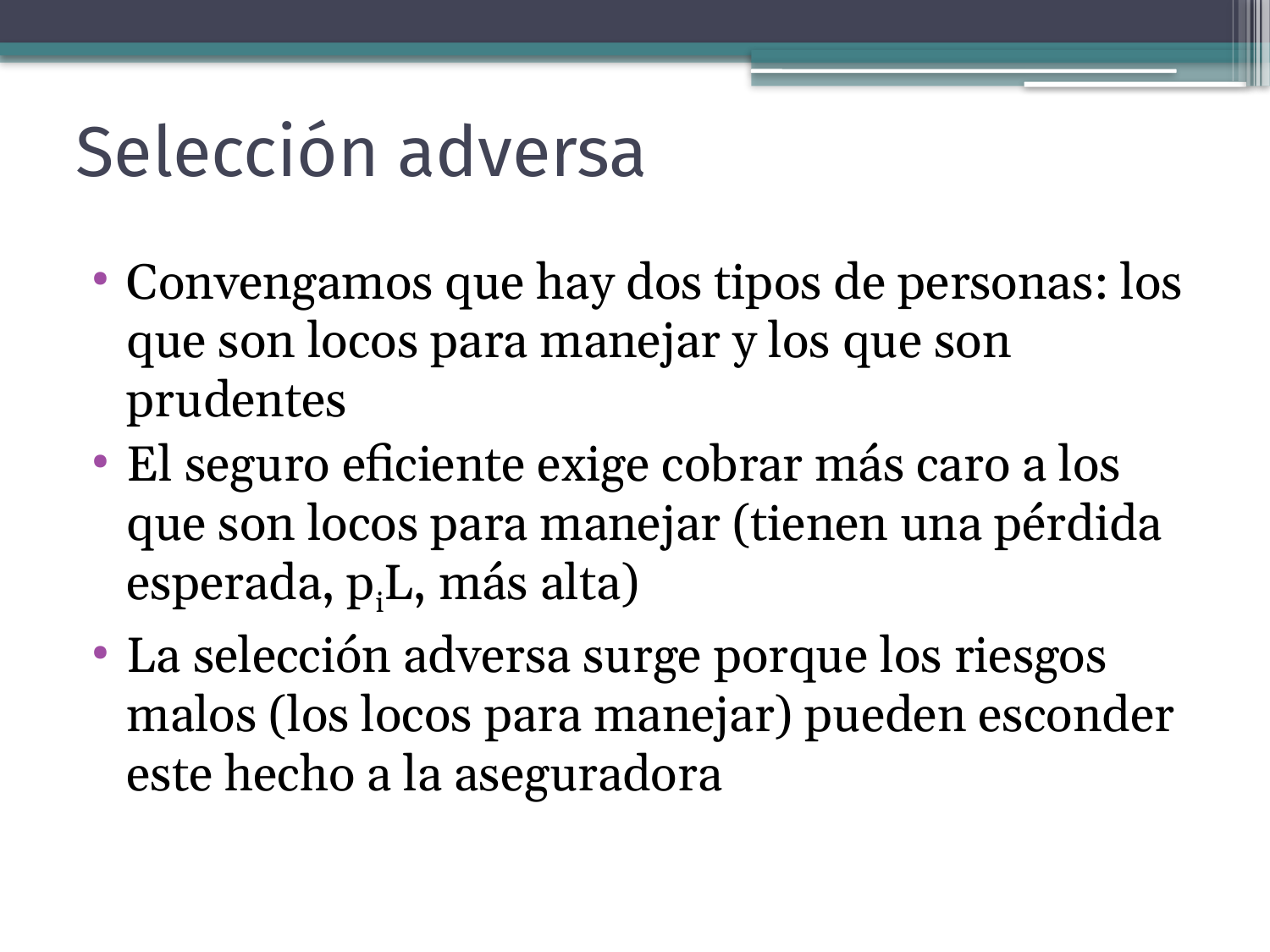

# Selección adversa
Convengamos que hay dos tipos de personas: los que son locos para manejar y los que son prudentes
El seguro eficiente exige cobrar más caro a los que son locos para manejar (tienen una pérdida esperada, piL, más alta)
La selección adversa surge porque los riesgos malos (los locos para manejar) pueden esconder este hecho a la aseguradora